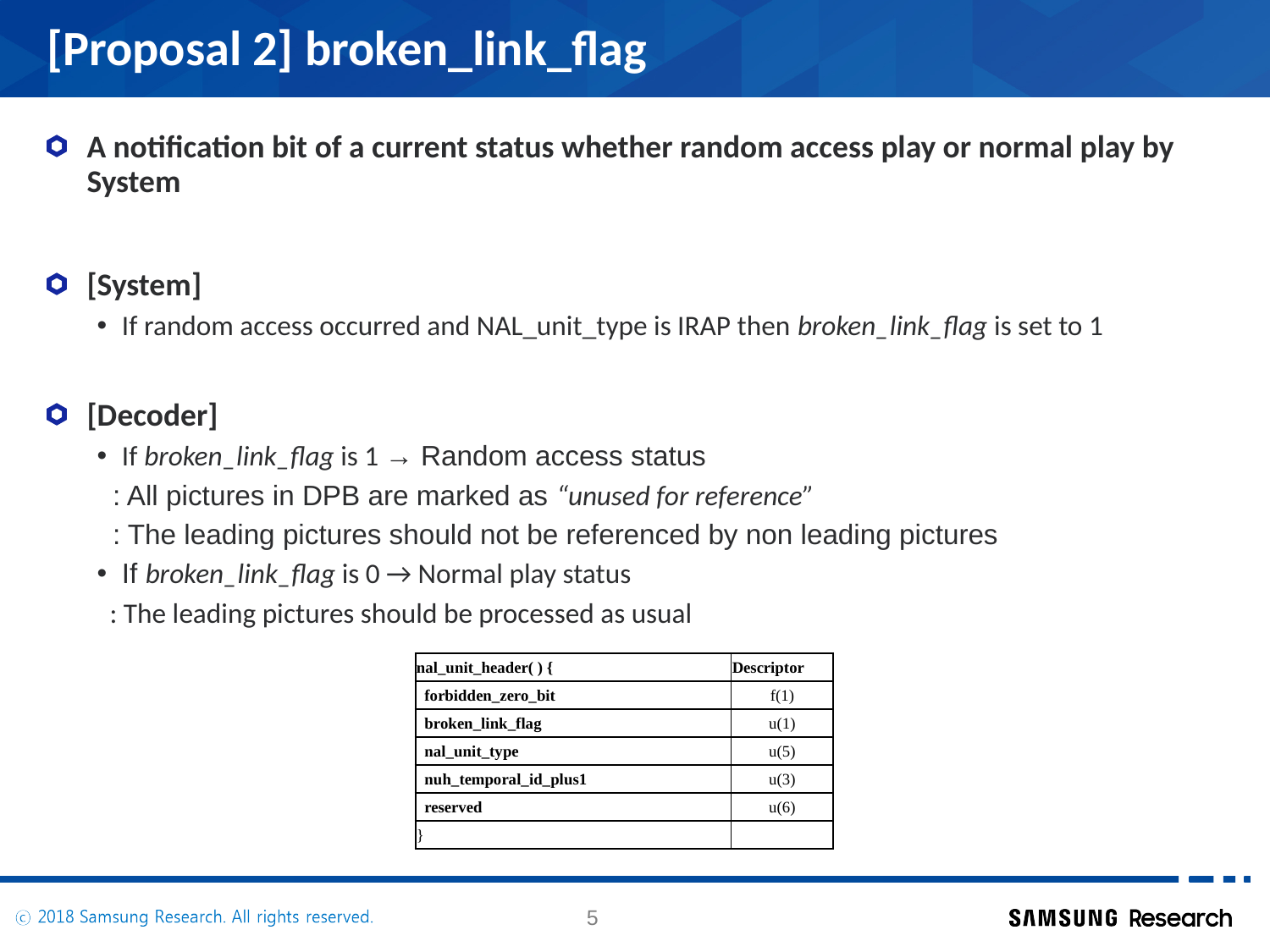

# [Proposal 2] broken_link_flag
A notification bit of a current status whether random access play or normal play by System

[System]
If random access occurred and NAL_unit_type is IRAP then broken_link_flag is set to 1

[Decoder]
If broken_link_flag is 1 → Random access status
  : All pictures in DPB are marked as “unused for reference”
  : The leading pictures should not be referenced by non leading pictures
If broken_link_flag is 0 → Normal play status
  : The leading pictures should be processed as usual
| nal\_unit\_header( ) { | Descriptor |
| --- | --- |
| forbidden\_zero\_bit | f(1) |
| broken\_link\_flag | u(1) |
| nal\_unit\_type | u(5) |
| nuh\_temporal\_id\_plus1 | u(3) |
| reserved | u(6) |
| } |  |